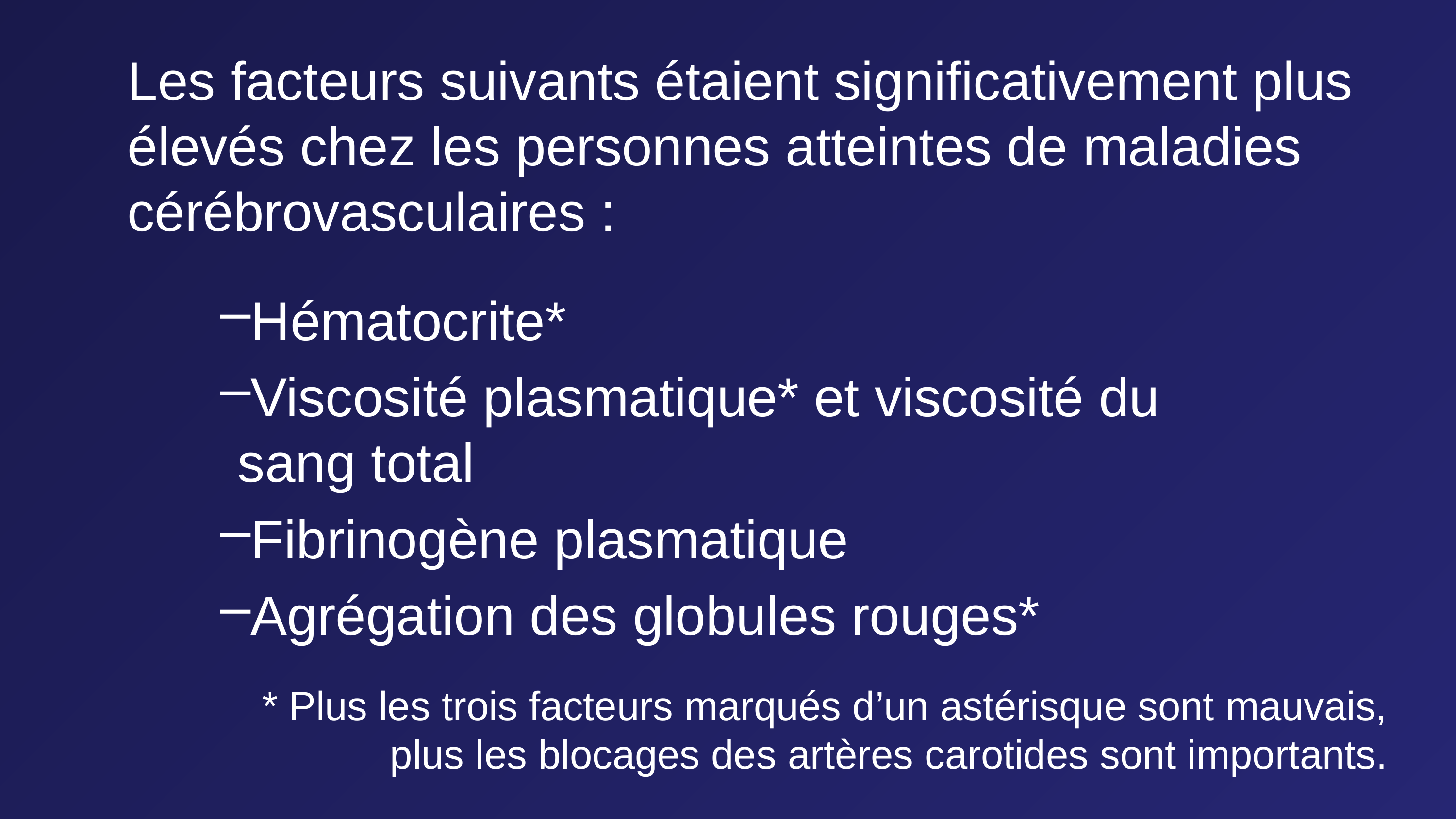

Les facteurs suivants étaient significativement plus élevés chez les personnes atteintes de maladies cérébrovasculaires :
Hématocrite*
Viscosité plasmatique* et viscosité du sang total
Fibrinogène plasmatique
Agrégation des globules rouges*
* Plus les trois facteurs marqués d’un astérisque sont mauvais, plus les blocages des artères carotides sont importants.